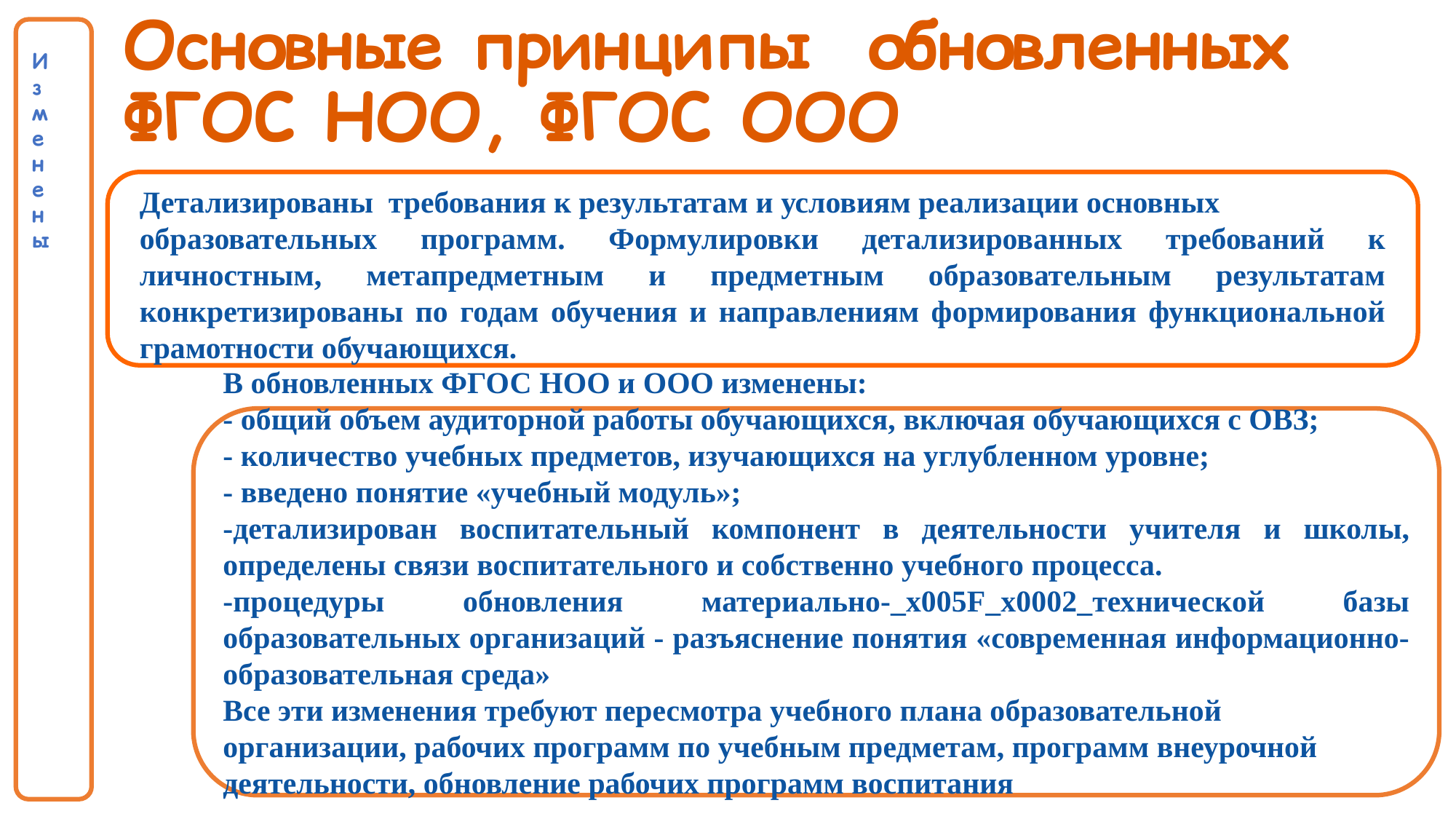

Основные принципы  обновленных ФГОС НОО, ФГОС ООО
Изменены

 образовательный
Детализированы  требования к результатам и условиям реализации основных
образовательных программ. Формулировки детализированных требований к личностным, метапредметным и предметным образовательным результатам конкретизированы по годам обучения и направлениям формирования функциональной грамотности обучающихся.

В обновленных ФГОС НОО и ООО изменены:
- общий объем аудиторной работы обучающихся, включая обучающихся с ОВЗ;
- количество учебных предметов, изучающихся на углубленном уровне;
- введено понятие «учебный модуль»;
-детализирован воспитательный компонент в деятельности учителя и школы, определены связи воспитательного и собственно учебного процесса.
-процедуры обновления материально-_x005F_x0002_технической базы образовательных организаций - разъяснение понятия «современная информационно-образовательная среда»
Все эти изменения требуют пересмотра учебного плана образовательной
организации, рабочих программ по учебным предметам, программ внеурочной
деятельности, обновление рабочих программ воспитания